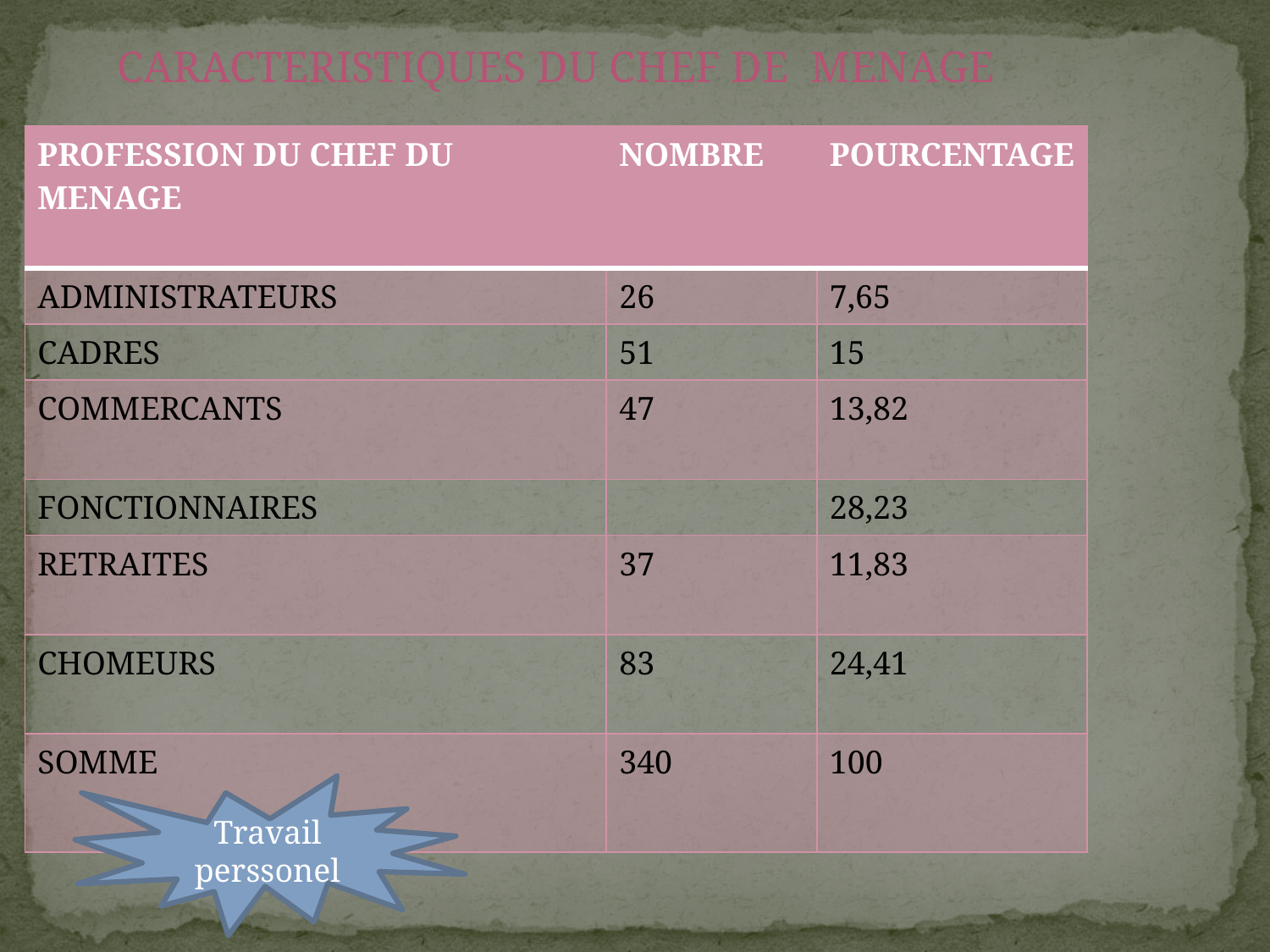

CARACTERISTIQUES DU CHEF DE  MENAGE
| PROFESSION DU CHEF DU MENAGE | NOMBRE | POURCENTAGE |
| --- | --- | --- |
| ADMINISTRATEURS | 26 | 7,65 |
| CADRES | 51 | 15 |
| COMMERCANTS | 47 | 13,82 |
| FONCTIONNAIRES |  | 28,23 |
| RETRAITES | 37 | 11,83 |
| CHOMEURS | 83 | 24,41 |
| SOMME | 340 | 100 |

Travail perssonel